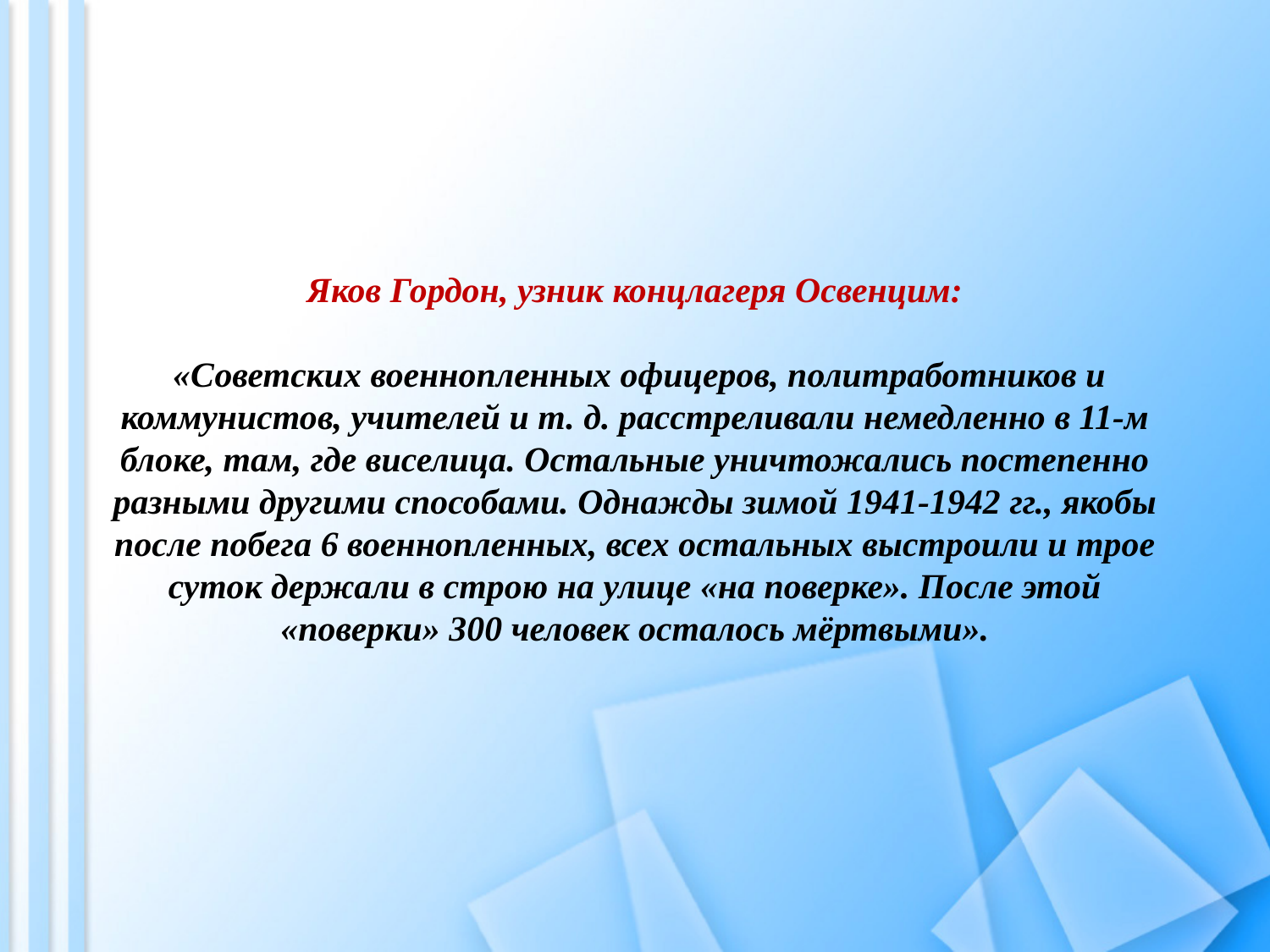

# Яков Гордон, узник концлагеря Освенцим: «Советских военнопленных офицеров, политработников и коммунистов, учителей и т. д. расстреливали немедленно в 11-м блоке, там, где виселица. Остальные уничтожались постепенно разными другими способами. Однажды зимой 1941-1942 гг., якобы после побега 6 военнопленных, всех остальных выстроили и трое суток держали в строю на улице «на поверке». После этой «поверки» 300 человек осталось мёртвыми».